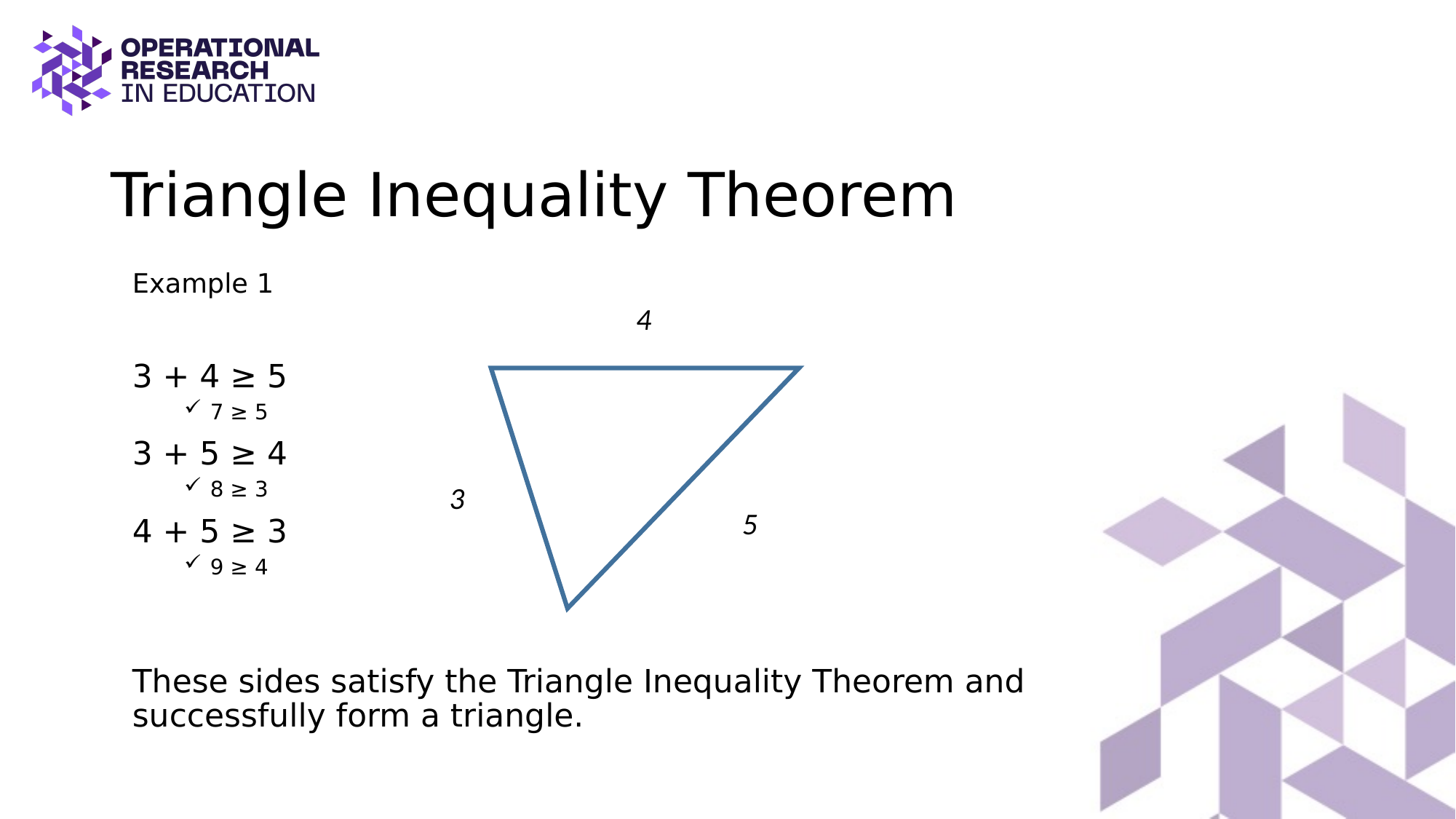

# Triangle Inequality Theorem
Example 1

3 + 4 ≥ 5
7 ≥ 5
3 + 5 ≥ 4
8 ≥ 3
4 + 5 ≥ 3
9 ≥ 4

These sides satisfy the Triangle Inequality Theorem and successfully form a triangle.

4

3
5